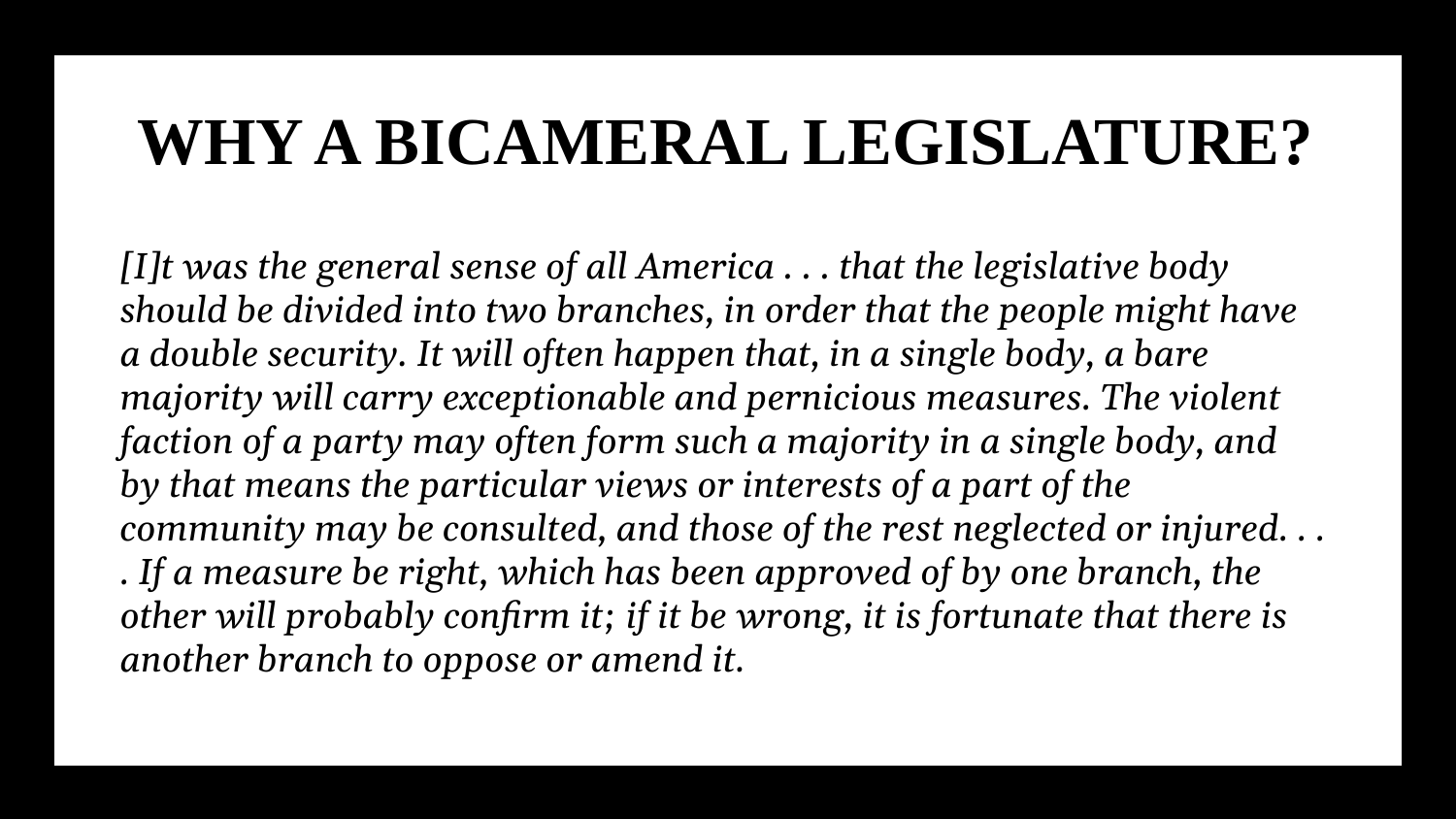

WHY A BICAMERAL LEGISLATURE?
[I]t was the general sense of all America . . . that the legislative body should be divided into two branches, in order that the people might have a double security. It will often happen that, in a single body, a bare majority will carry exceptionable and pernicious measures. The violent faction of a party may often form such a majority in a single body, and by that means the particular views or interests of a part of the community may be consulted, and those of the rest neglected or injured. . . . If a measure be right, which has been approved of by one branch, the other will probably confirm it; if it be wrong, it is fortunate that there is another branch to oppose or amend it.